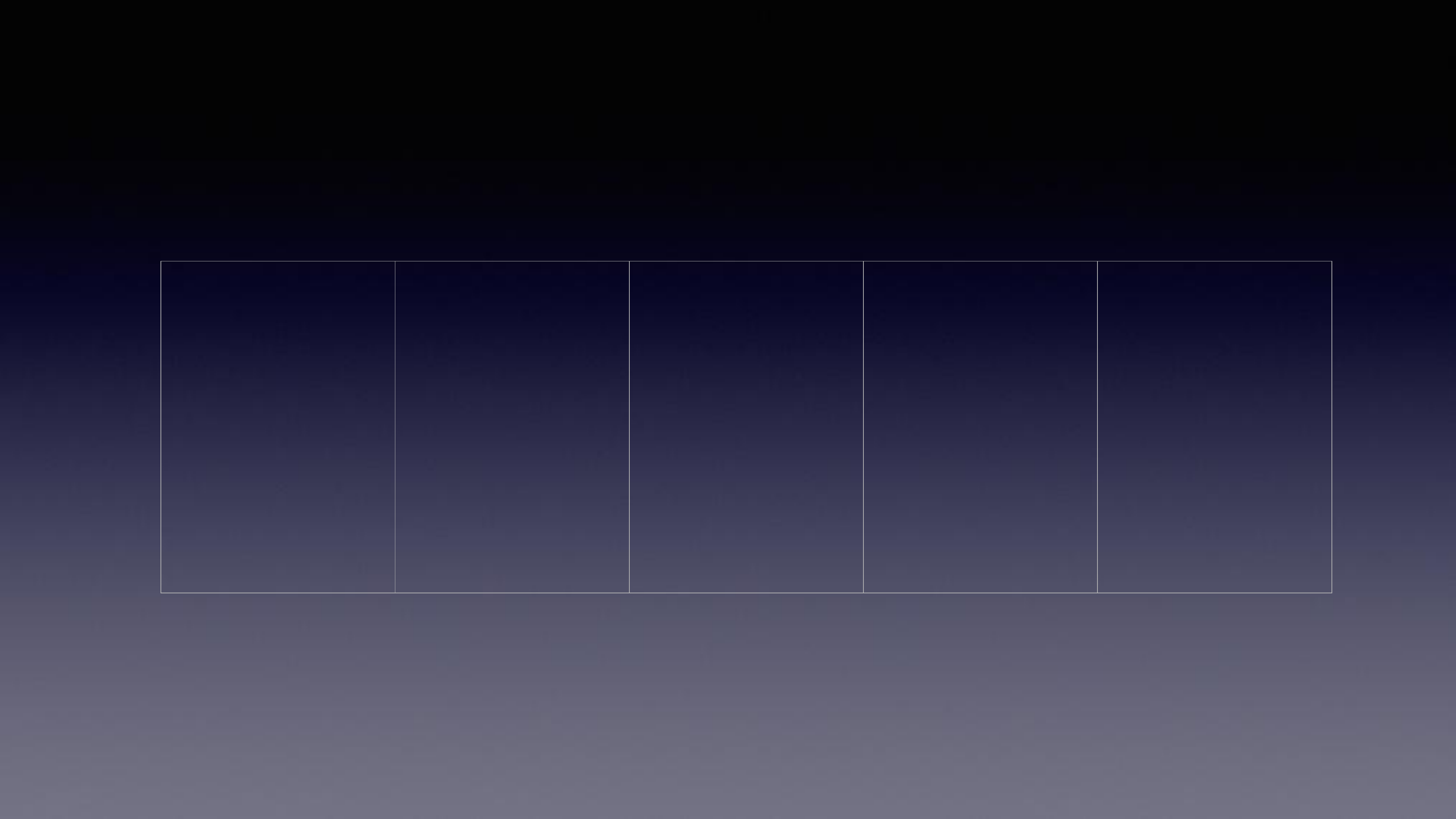

С
Т
А
Р
Т
|  |  |  |  |  |
| --- | --- | --- | --- | --- |